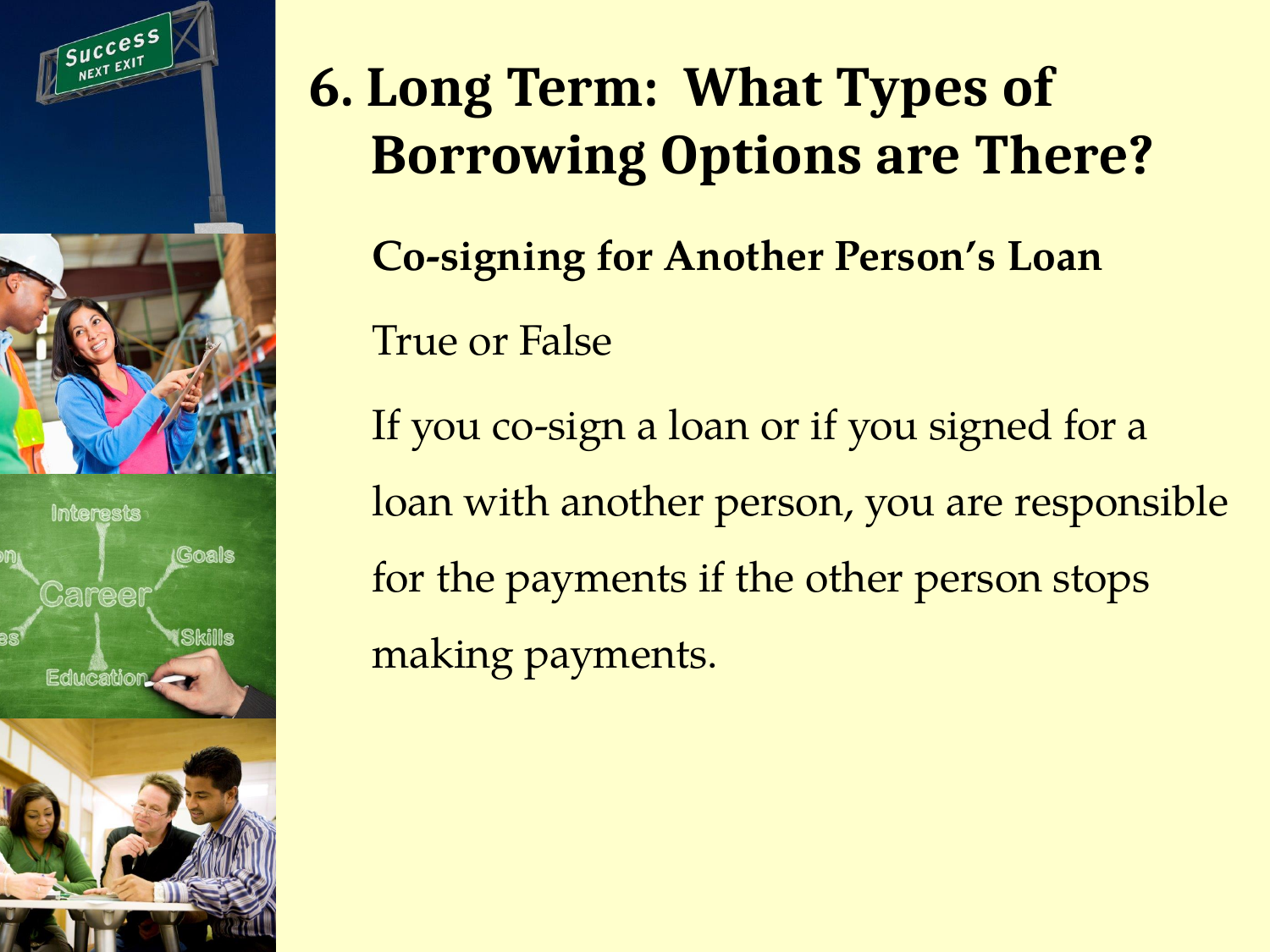

# 6. Long Term:  What Types of Borrowing Options are There?
Co-signing for Another Person’s Loan
True or False
If you co-sign a loan or if you signed for a loan with another person, you are responsible for the payments if the other person stops making payments.